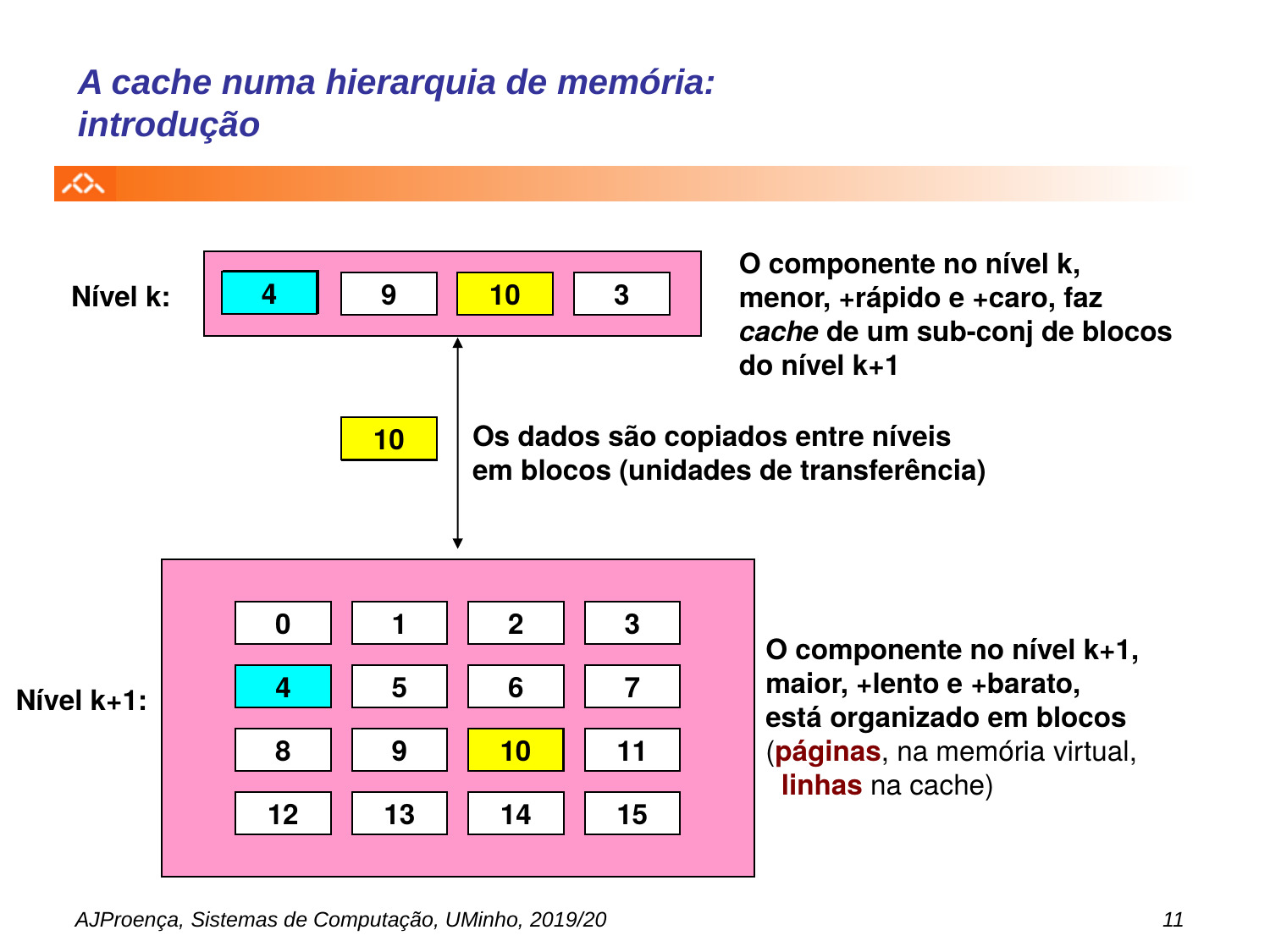

# A cache numa hierarquia de memória: introdução
O componente no nível k,
menor, +rápido e +caro, faz
cache de um sub-conj de blocos
do nível k+1

8
Nível k:
9
14
3
4
10

Os dados são copiados entre níveis
em blocos (unidades de transferência)
10
4

0
1
2
3
O componente no nível k+1,
maior, +lento e +barato,
está organizado em blocos
(páginas, na memória virtual,   linhas na cache)
4
4
5
6
7
Nível k+1:
8
9
10
10
11
12
13
14
15